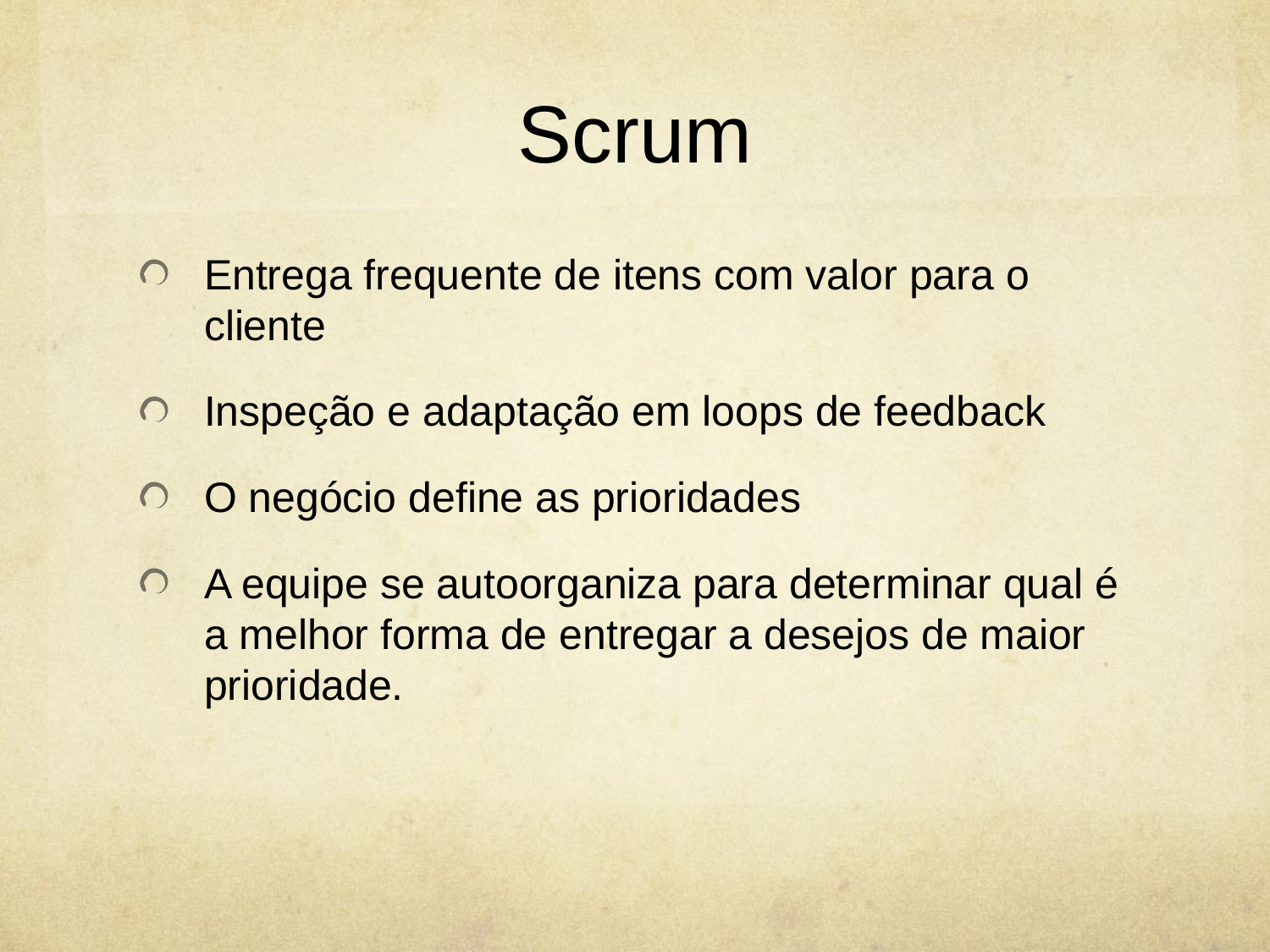

# Scrum
Entrega frequente de itens com valor para o cliente
Inspeção e adaptação em loops de feedback
O negócio define as prioridades
A equipe se autoorganiza para determinar qual é a melhor forma de entregar a desejos de maior prioridade.